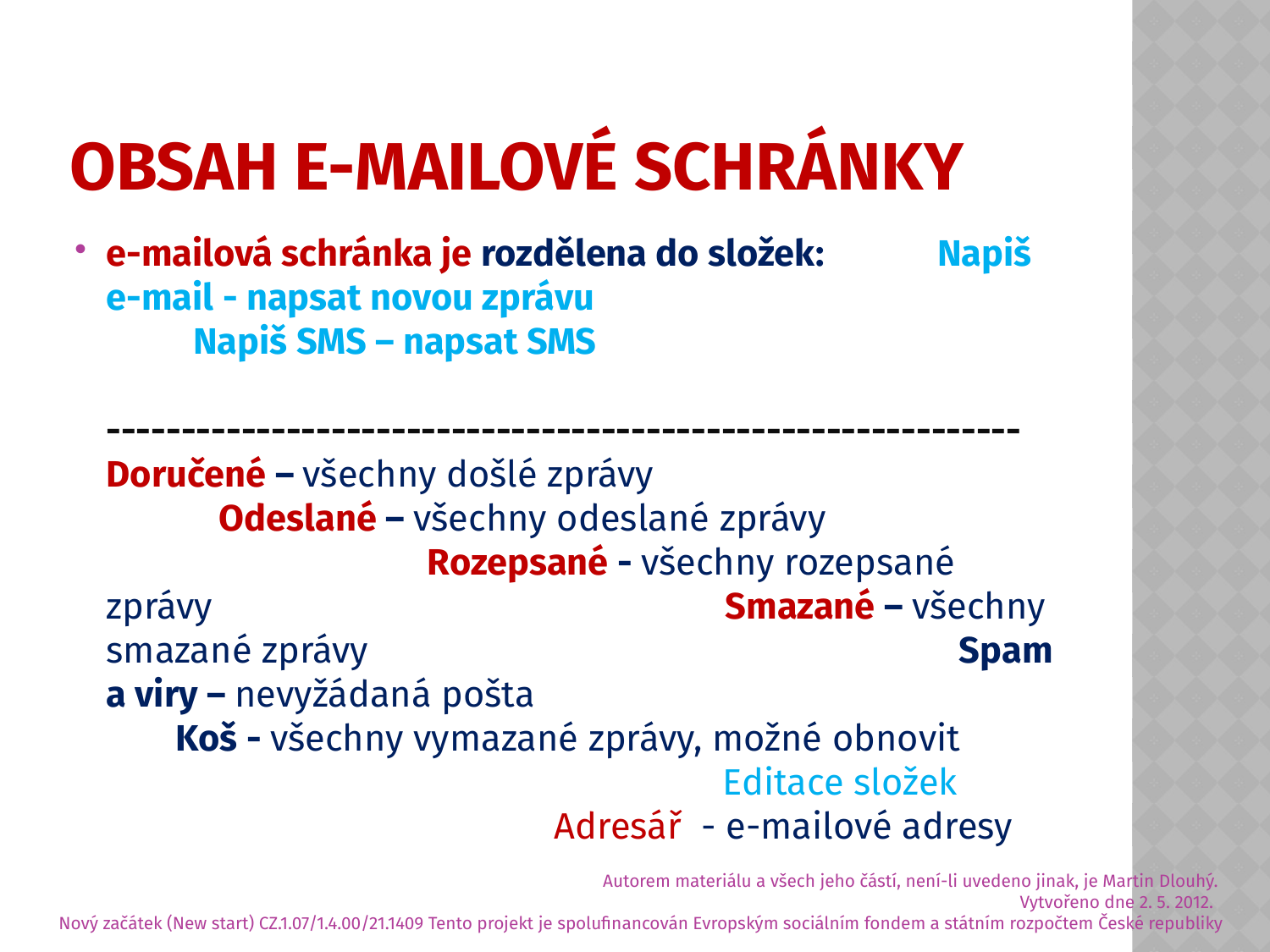

# Obsah e-mailové schránky
e-mailová schránka je rozdělena do složek:             Napiš e-mail - napsat novou zprávu                                                                Napiš SMS – napsat SMS                                                                              -------------------------------------------------------------Doručené – všechny došlé zprávy                                                            Odeslané – všechny odeslané zprávy                                                                Rozepsané - všechny rozepsané zprávy                                                           Smazané – všechny smazané zprávy                                                                    Spam a viry – nevyžádaná pošta                                                                     Koš - všechny vymazané zprávy, možné obnovit                                                                                  Editace složek                                                         Adresář  - e-mailové adresy

Autorem materiálu a všech jeho částí, není-li uvedeno jinak, je Martin Dlouhý.
Vytvořeno dne 2. 5. 2012.
Nový začátek (New start) CZ.1.07/1.4.00/21.1409 Tento projekt je spolufinancován Evropským sociálním fondem a státním rozpočtem České republiky